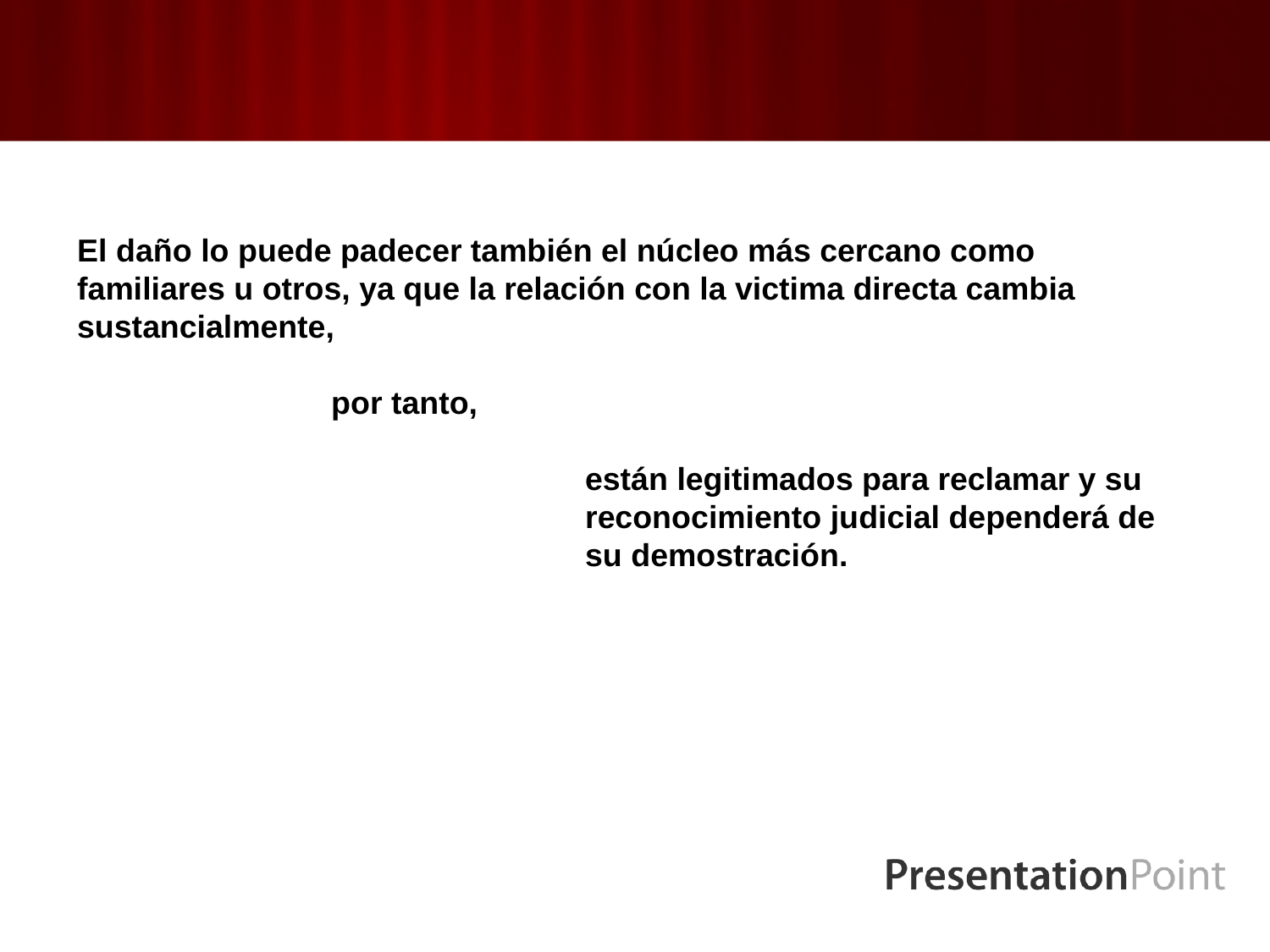

El daño lo puede padecer también el núcleo más cercano como familiares u otros, ya que la relación con la victima directa cambia sustancialmente,

		por tanto,

				están legitimados para reclamar y su 				reconocimiento judicial dependerá de 				su demostración.